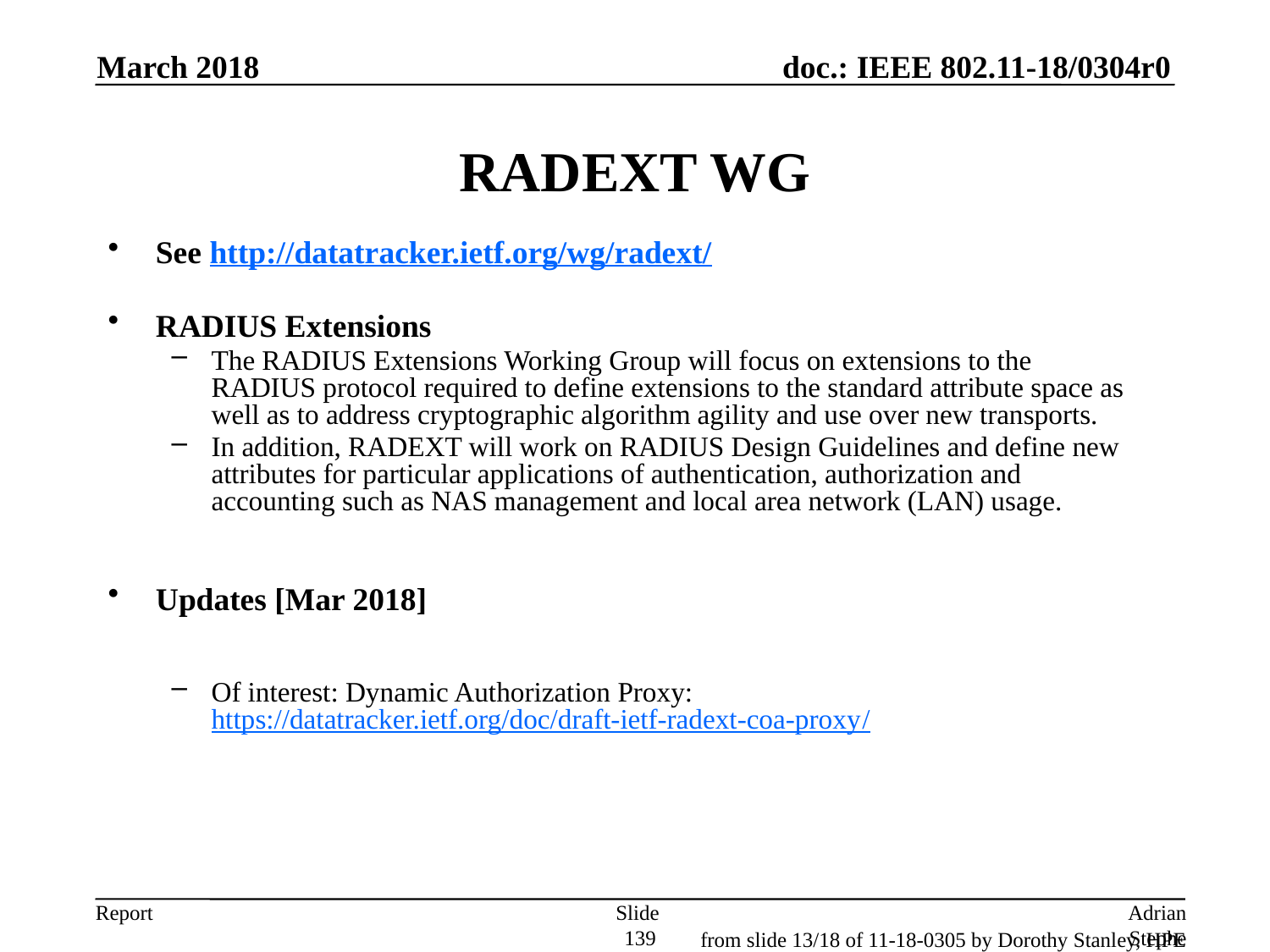

March 2018
# RADEXT WG
See http://datatracker.ietf.org/wg/radext/

RADIUS Extensions
The RADIUS Extensions Working Group will focus on extensions to the
RADIUS protocol required to define extensions to the standard attribute space as well as to address cryptographic algorithm agility and use over new transports.
In addition, RADEXT will work on RADIUS Design Guidelines and define new attributes for particular applications of authentication, authorization and
accounting such as NAS management and local area network (LAN) usage.

Updates [Mar 2018]

Of interest: Dynamic Authorization Proxy: https://datatracker.ietf.org/doc/draft-ietf-radext-coa-proxy/

Slide 139
Adrian Stephens, Intel Corporation
from slide 13/18 of 11-18-0305 by Dorothy Stanley, HPE